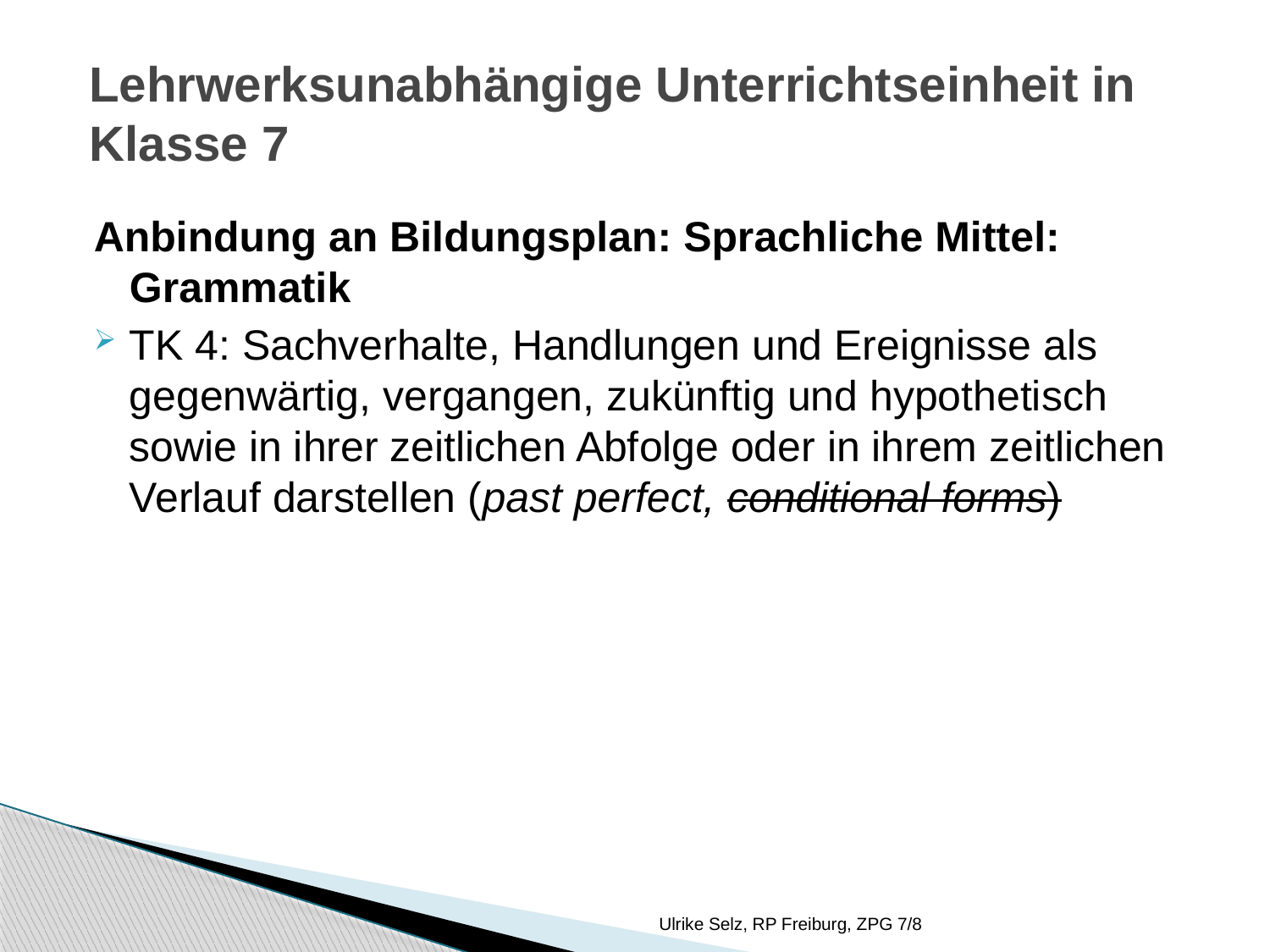

# Lehrwerksunabhängige Unterrichtseinheit in Klasse 7
Anbindung an Bildungsplan: Sprachliche Mittel: Grammatik
TK 4: Sachverhalte, Handlungen und Ereignisse als gegenwärtig, vergangen, zukünftig und hypothetisch sowie in ihrer zeitlichen Abfolge oder in ihrem zeitlichen Verlauf darstellen (past perfect, conditional forms)
Ulrike Selz, RP Freiburg, ZPG 7/8